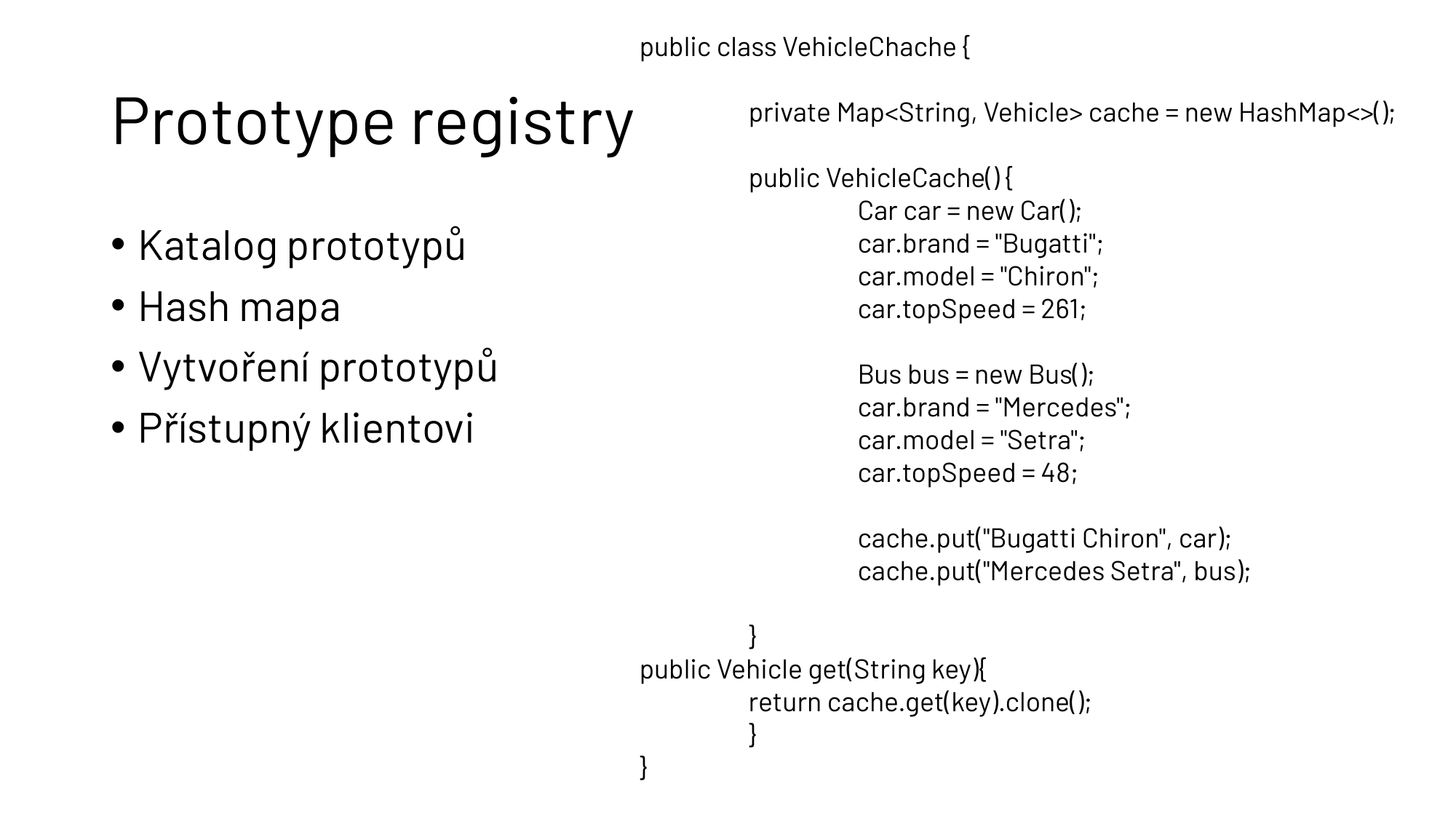

public class VehicleChache {

	private Map<String, Vehicle> cache = new HashMap<>();

	public VehicleCache() {
		Car car = new Car();
		car.brand = "Bugatti";
		car.model = "Chiron";
		car.topSpeed = 261;

		Bus bus = new Bus();
		car.brand = "Mercedes";
		car.model = "Setra";
		car.topSpeed = 48;

		cache.put("Bugatti Chiron", car);
		cache.put("Mercedes Setra", bus);

	}
public Vehicle get(String key){
	return cache.get(key).clone();
	}
}
# Prototype registry
Katalog prototypů
Hash mapa
Vytvoření prototypů
Přístupný klientovi